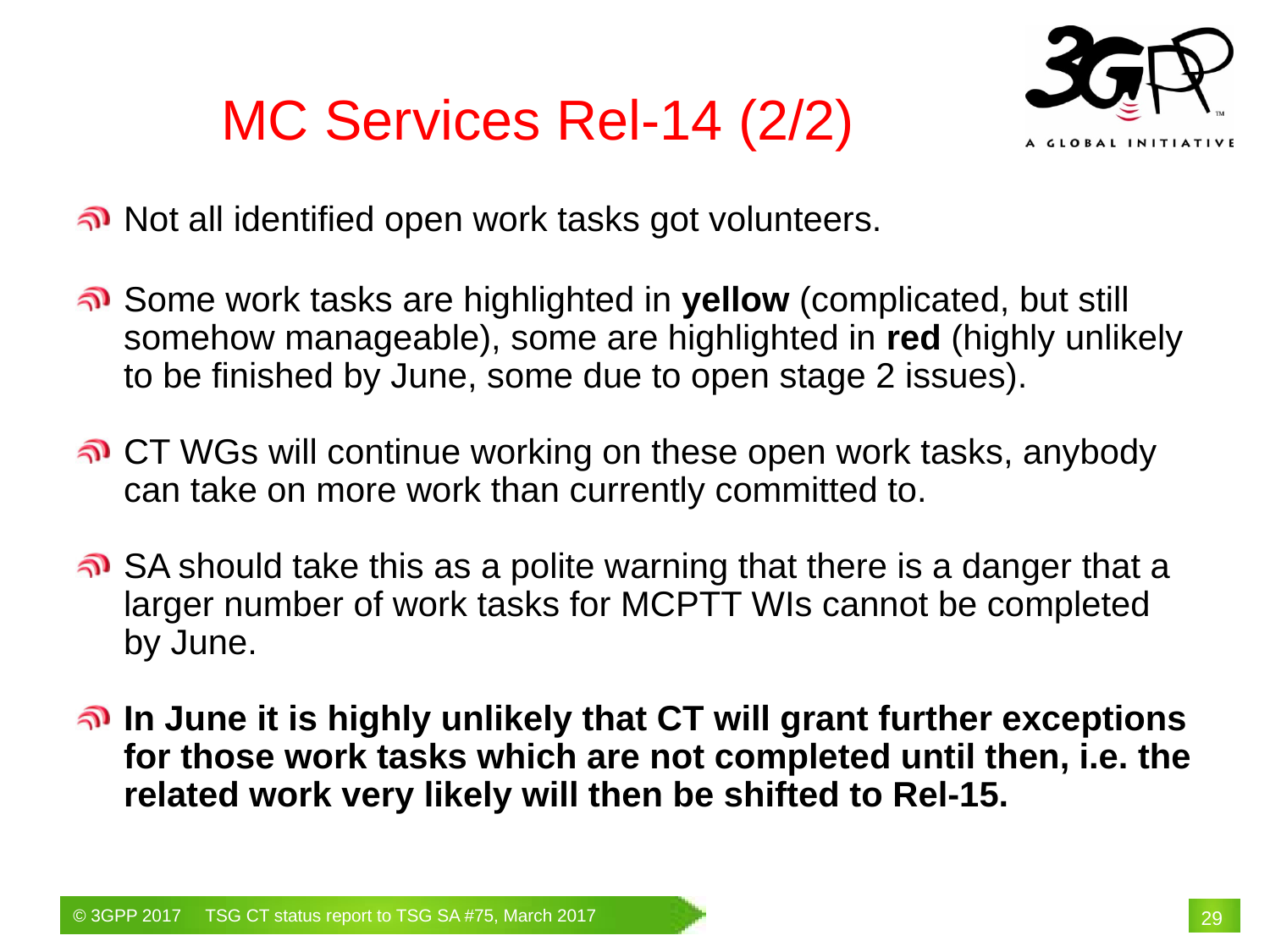

MC Services Rel-14 (2/2)
Not all identified open work tasks got volunteers.
Some work tasks are highlighted in yellow (complicated, but still somehow manageable), some are highlighted in red (highly unlikely to be finished by June, some due to open stage 2 issues).
CT WGs will continue working on these open work tasks, anybody can take on more work than currently committed to.
SA should take this as a polite warning that there is a danger that a larger number of work tasks for MCPTT WIs cannot be completed by June.
In June it is highly unlikely that CT will grant further exceptions for those work tasks which are not completed until then, i.e. the related work very likely will then be shifted to Rel-15.

# 29